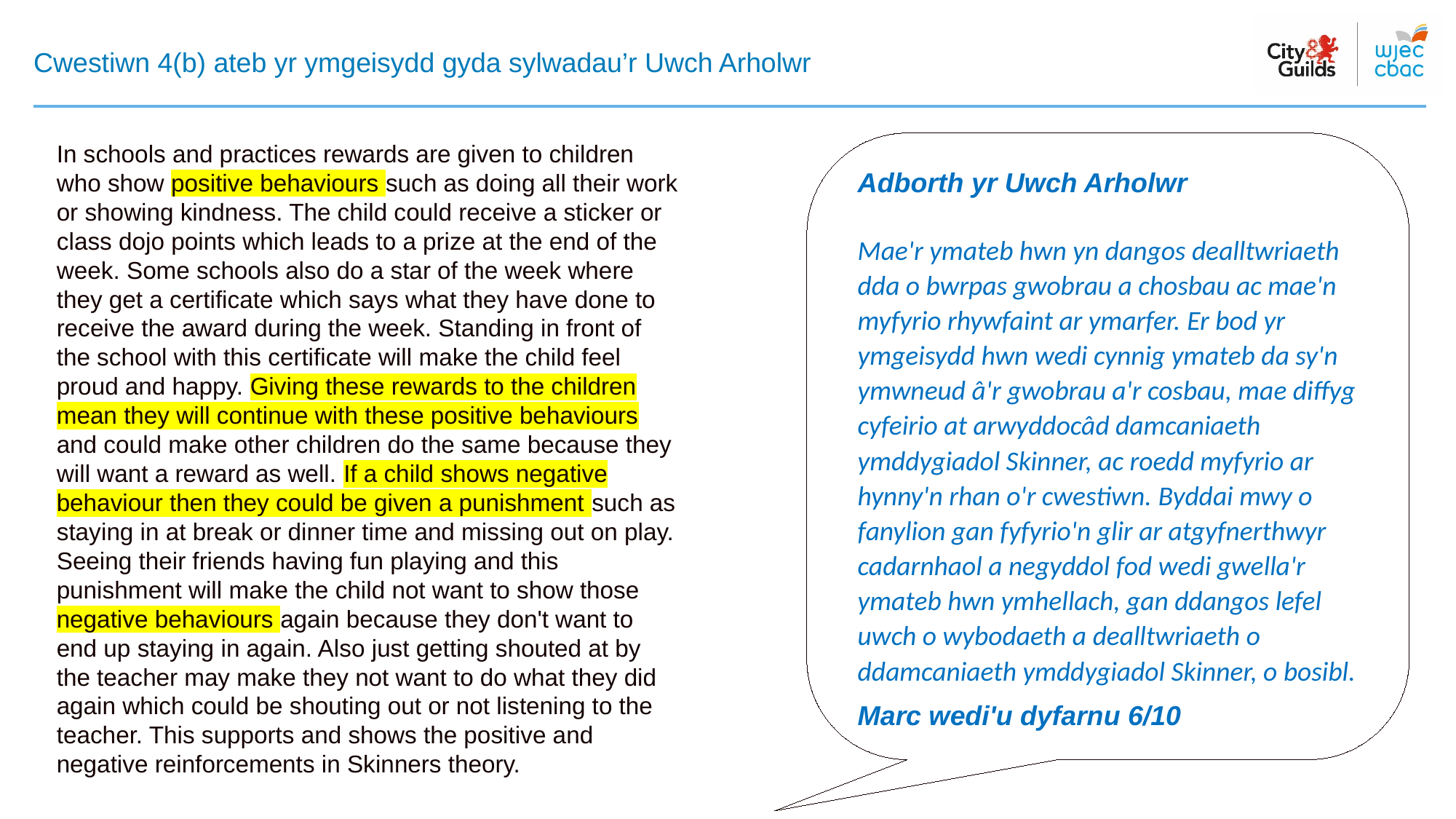

# Cwestiwn 4(b) ateb yr ymgeisydd gyda sylwadau’r Uwch Arholwr
In schools and practices rewards are given to children who show positive behaviours such as doing all their work or showing kindness. The child could receive a sticker or class dojo points which leads to a prize at the end of the week. Some schools also do a star of the week where they get a certificate which says what they have done to receive the award during the week. Standing in front of the school with this certificate will make the child feel proud and happy. Giving these rewards to the children mean they will continue with these positive behaviours and could make other children do the same because they will want a reward as well. If a child shows negative behaviour then they could be given a punishment such as staying in at break or dinner time and missing out on play. Seeing their friends having fun playing and this punishment will make the child not want to show those negative behaviours again because they don't want to end up staying in again. Also just getting shouted at by the teacher may make they not want to do what they did again which could be shouting out or not listening to the teacher. This supports and shows the positive and negative reinforcements in Skinners theory.

Adborth yr Uwch Arholwr

Mae'r ymateb hwn yn dangos dealltwriaeth dda o bwrpas gwobrau a chosbau ac mae'n myfyrio rhywfaint ar ymarfer. Er bod yr ymgeisydd hwn wedi cynnig ymateb da sy'n ymwneud â'r gwobrau a'r cosbau, mae diffyg cyfeirio at arwyddocâd damcaniaeth ymddygiadol Skinner, ac roedd myfyrio ar hynny'n rhan o'r cwestiwn. Byddai mwy o fanylion gan fyfyrio'n glir ar atgyfnerthwyr cadarnhaol a negyddol fod wedi gwella'r ymateb hwn ymhellach, gan ddangos lefel uwch o wybodaeth a dealltwriaeth o ddamcaniaeth ymddygiadol Skinner, o bosibl.
Marc wedi'u dyfarnu 6/10